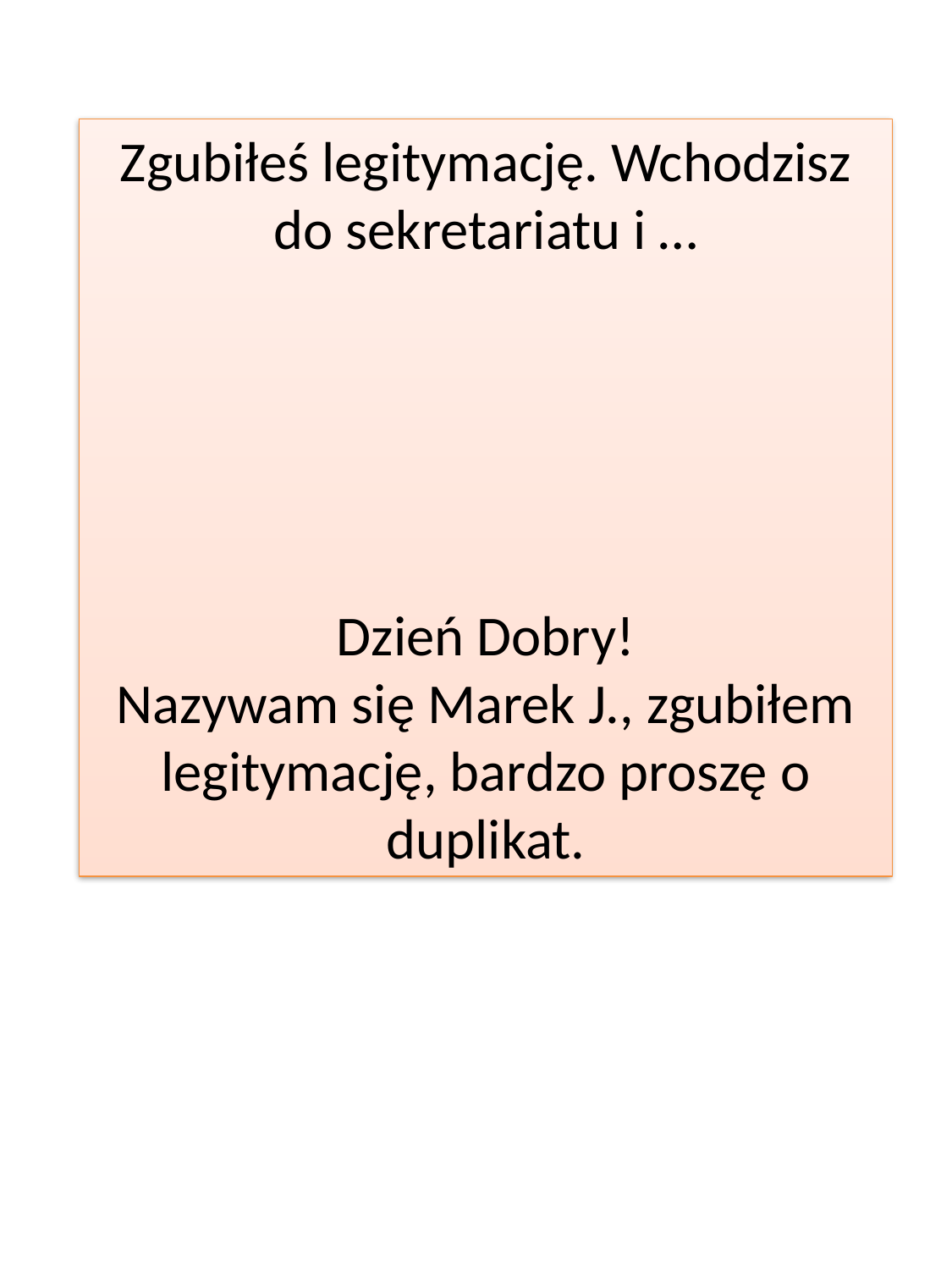

Zgubiłeś legitymację. Wchodzisz do sekretariatu i …

Dzień Dobry!
Nazywam się Marek J., zgubiłem legitymację, bardzo proszę o duplikat.